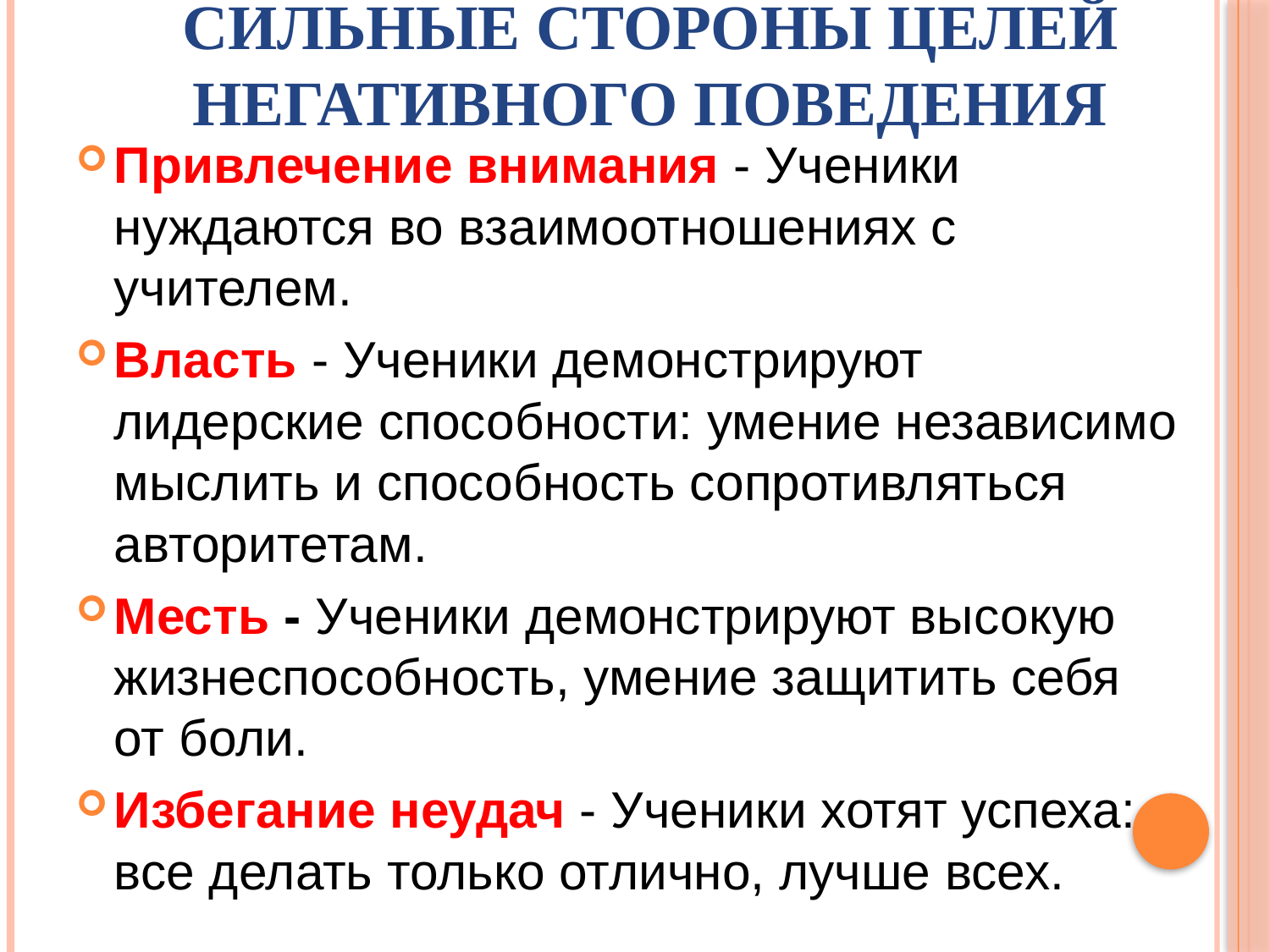

# Сильные стороны целей негативного поведения
Привлечение внимания - Ученики нуждаются во взаимоотношениях с учителем.
Власть - Ученики демонстрируют лидерские способности: умение независимо мыслить и способность сопротивляться авторитетам.
Месть - Ученики демонстрируют высокую жизнеспособность, умение защитить себя от боли.
Избегание неудач - Ученики хотят успеха: все делать только отлично, лучше всех.